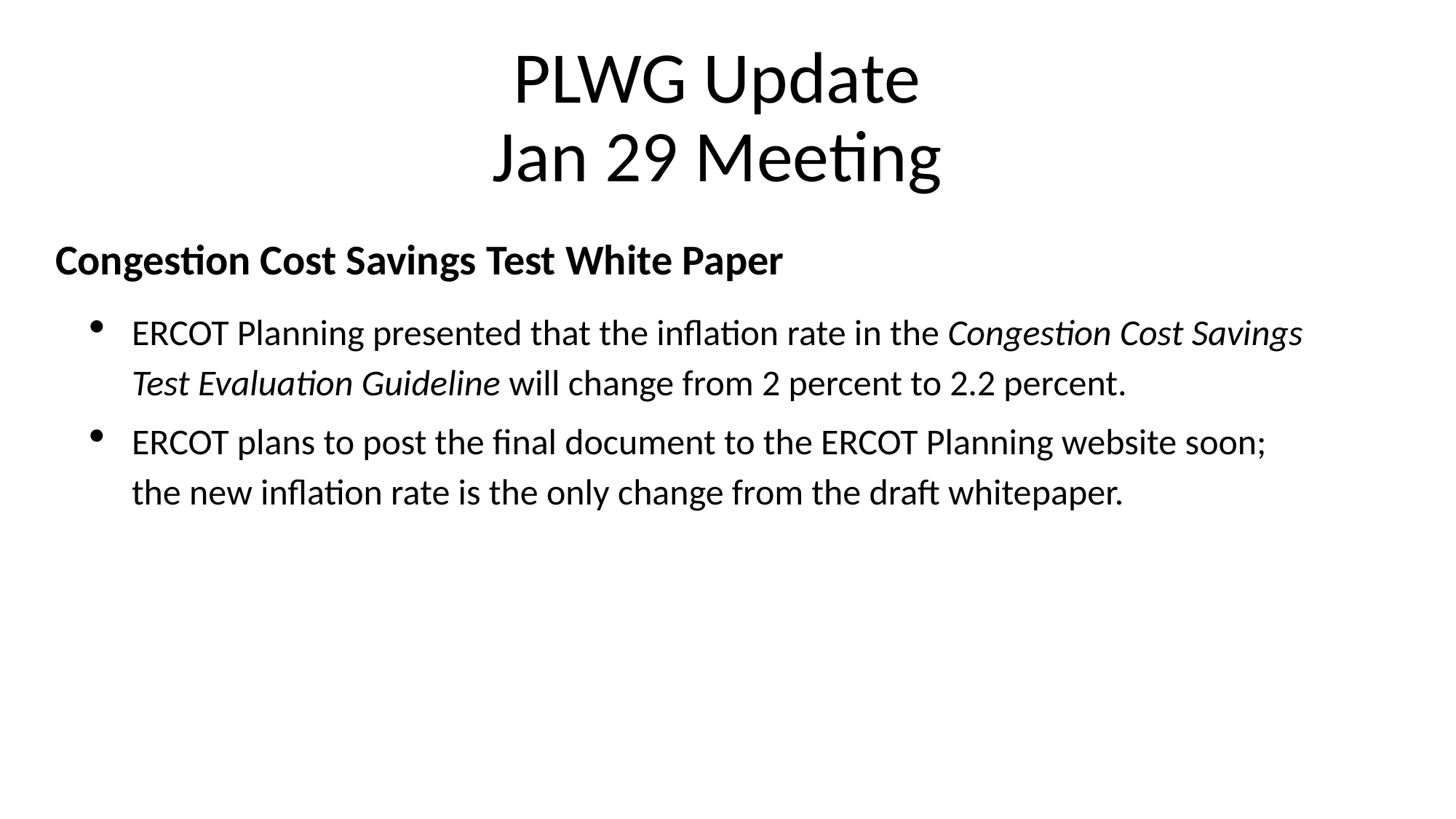

# PLWG Update Jan 29 Meeting
Congestion Cost Savings Test White Paper
ERCOT Planning presented that the inflation rate in the Congestion Cost Savings Test Evaluation Guideline will change from 2 percent to 2.2 percent.
ERCOT plans to post the final document to the ERCOT Planning website soon; the new inflation rate is the only change from the draft whitepaper.